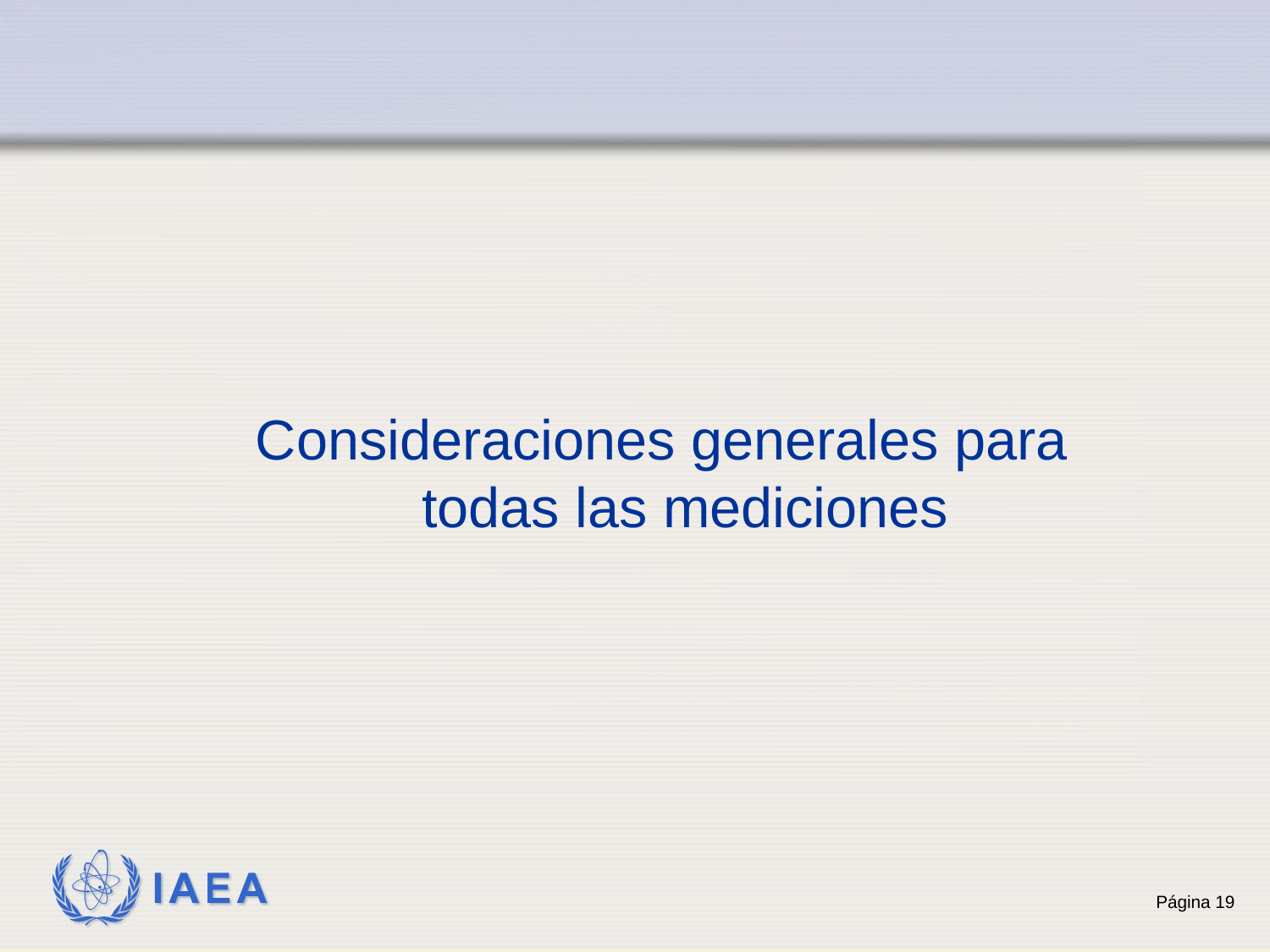

Consideraciones generales para todas las mediciones
19